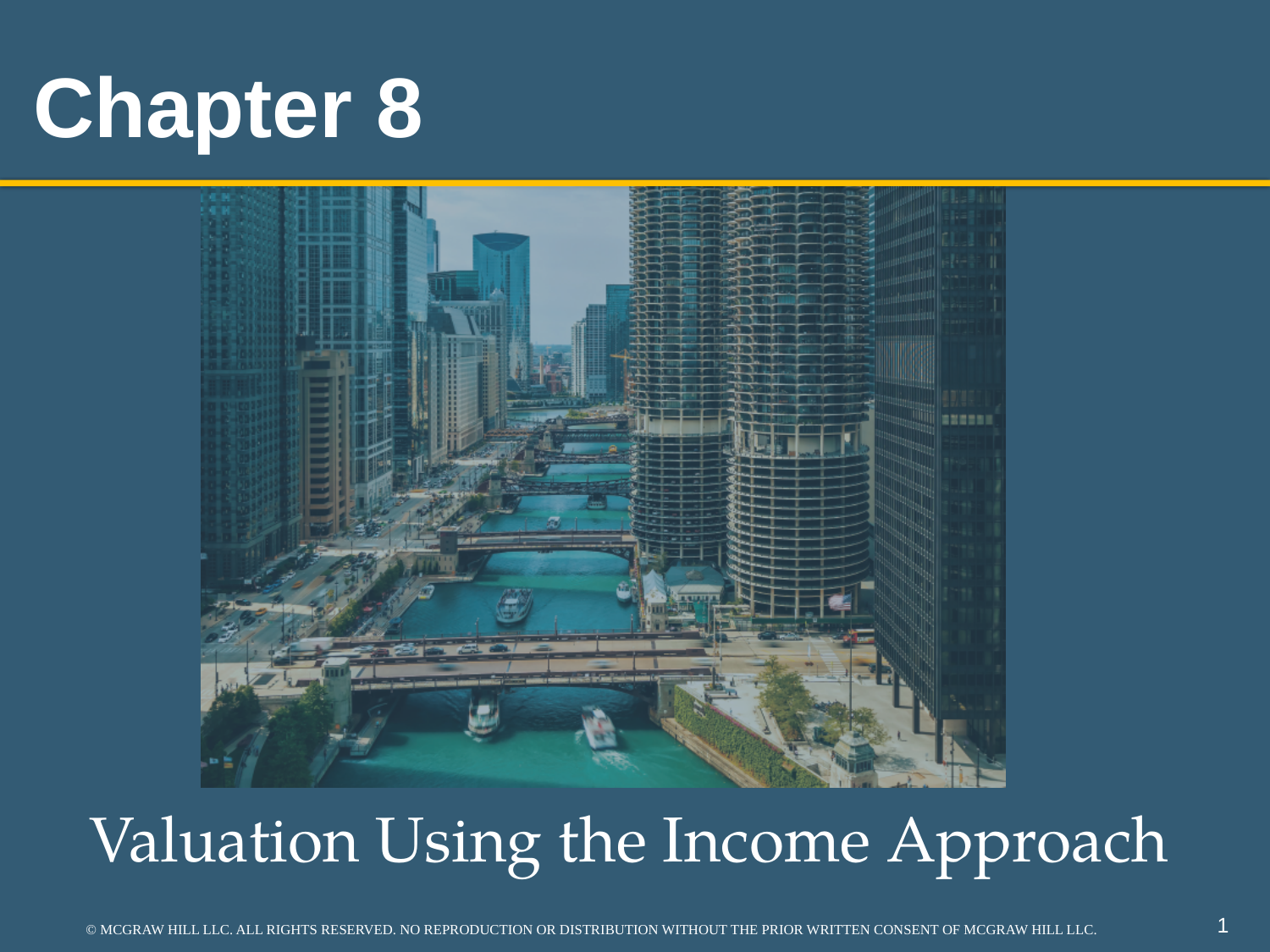

# Chapter 8
Valuation Using the Income Approach
© MCGRAW HILL LLC. ALL RIGHTS RESERVED. NO REPRODUCTION OR DISTRIBUTION WITHOUT THE PRIOR WRITTEN CONSENT OF MCGRAW HILL LLC.
1